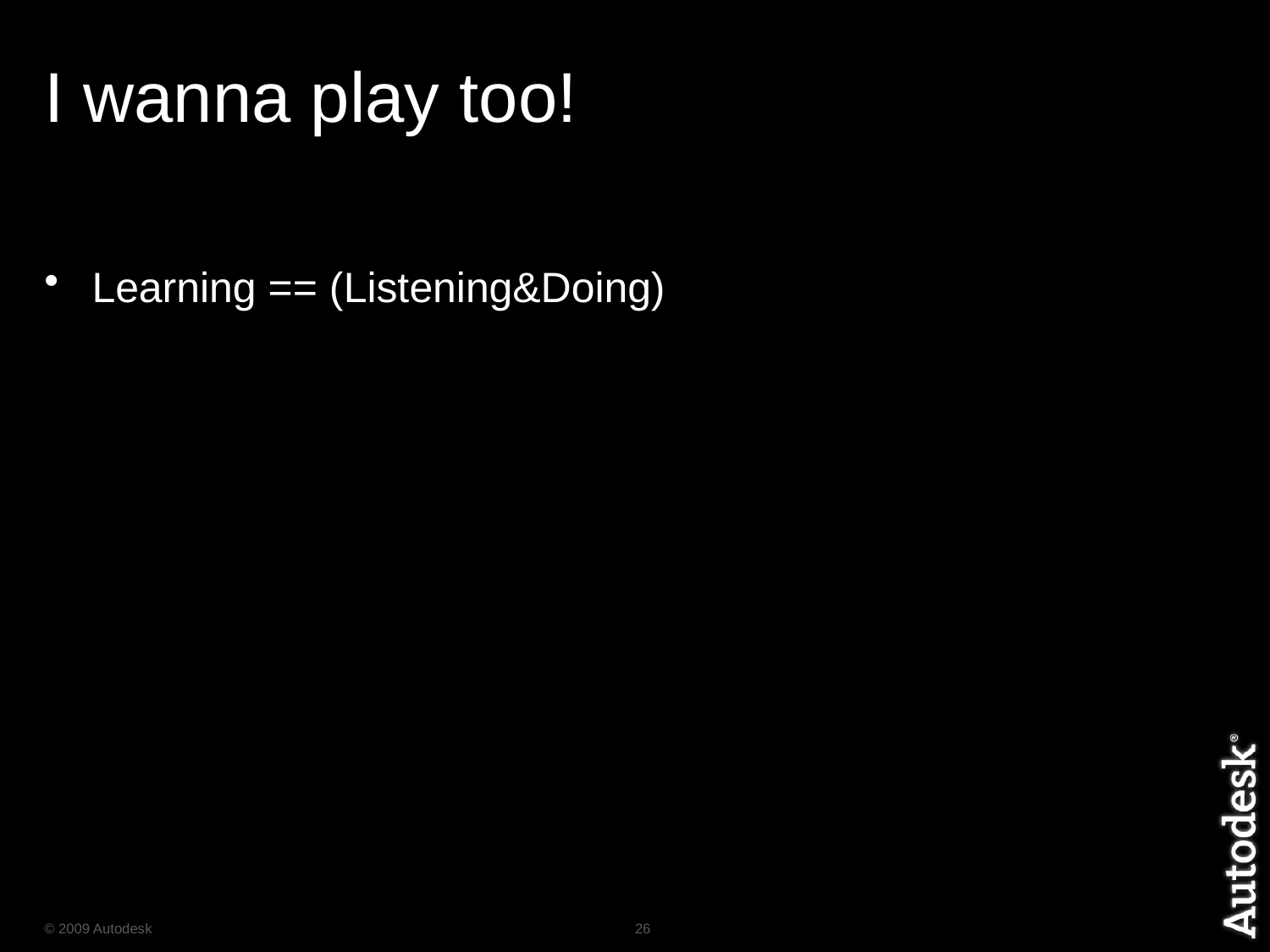

# I wanna play too!

Learning == (Listening&Doing)